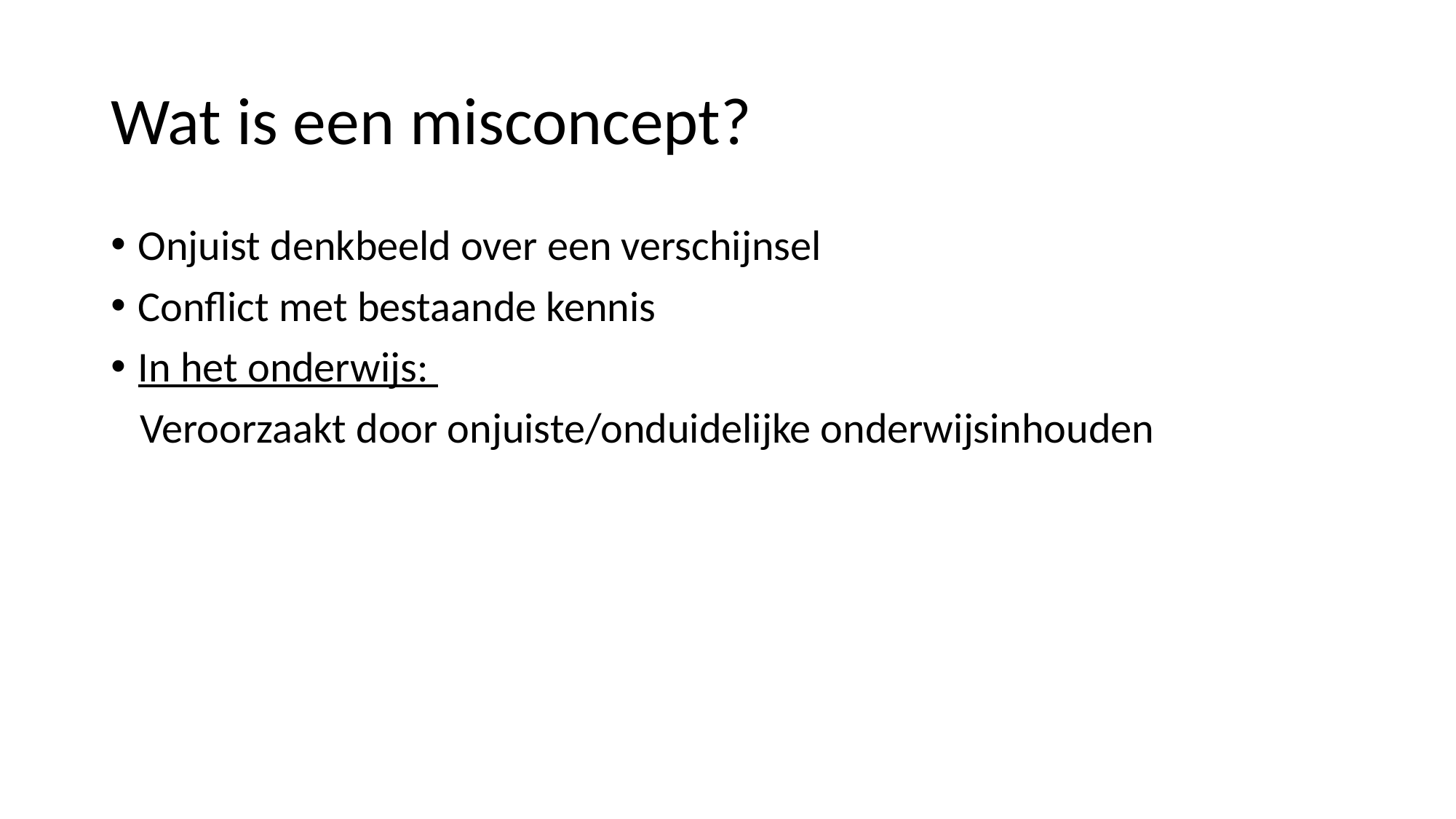

# Wat is een misconcept?
Onjuist denkbeeld over een verschijnsel
Conflict met bestaande kennis
In het onderwijs:
   Veroorzaakt door onjuiste/onduidelijke onderwijsinhouden